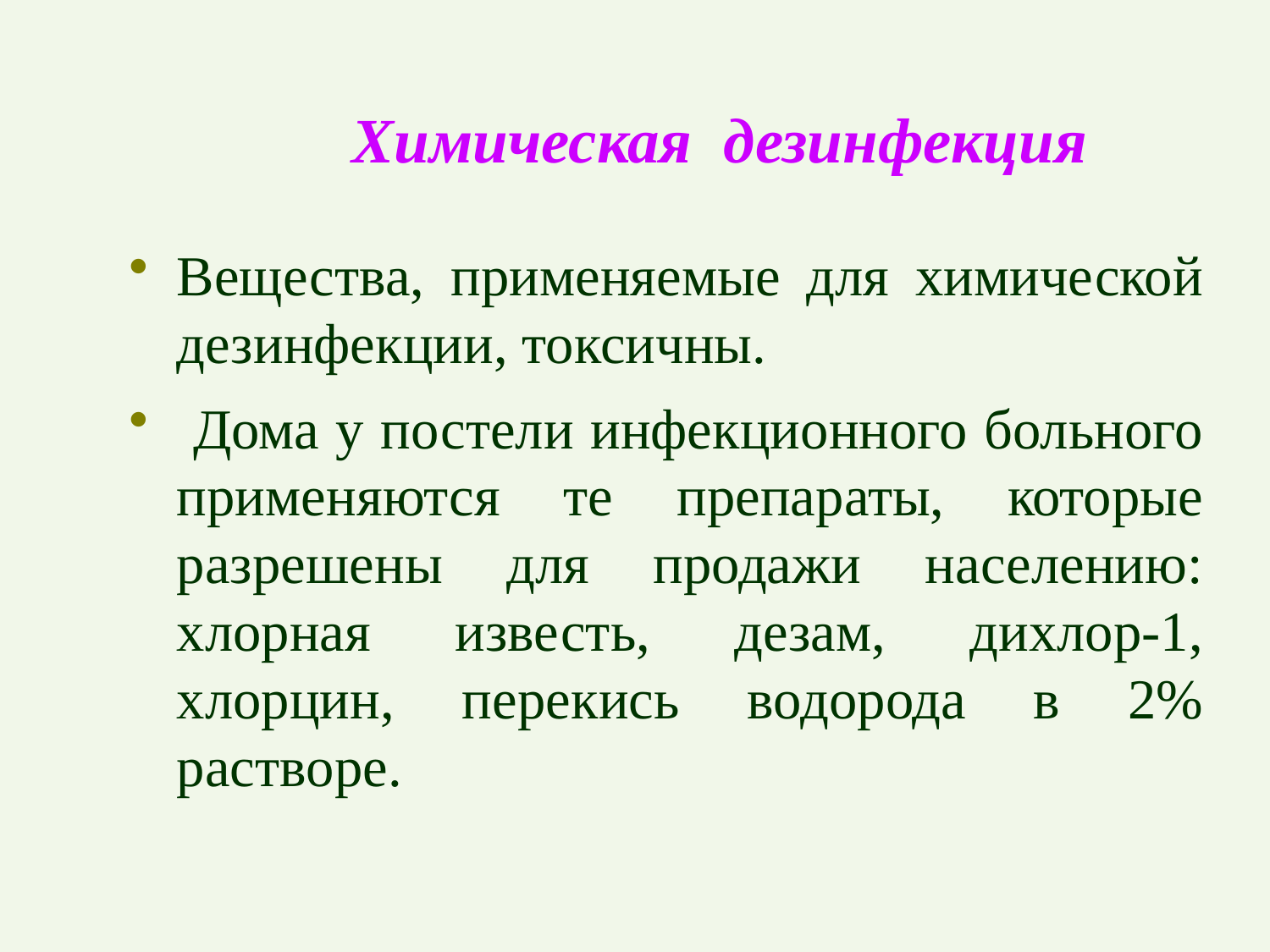

# Химическая  дезинфекция
Вещества, применяемые для химической дезинфекции, токсичны.
 Дома у постели инфекционного больного применяются те препараты, которые разрешены для продажи населению: хлорная известь, дезам, дихлор-1, хлорцин, перекись водорода в 2% растворе.